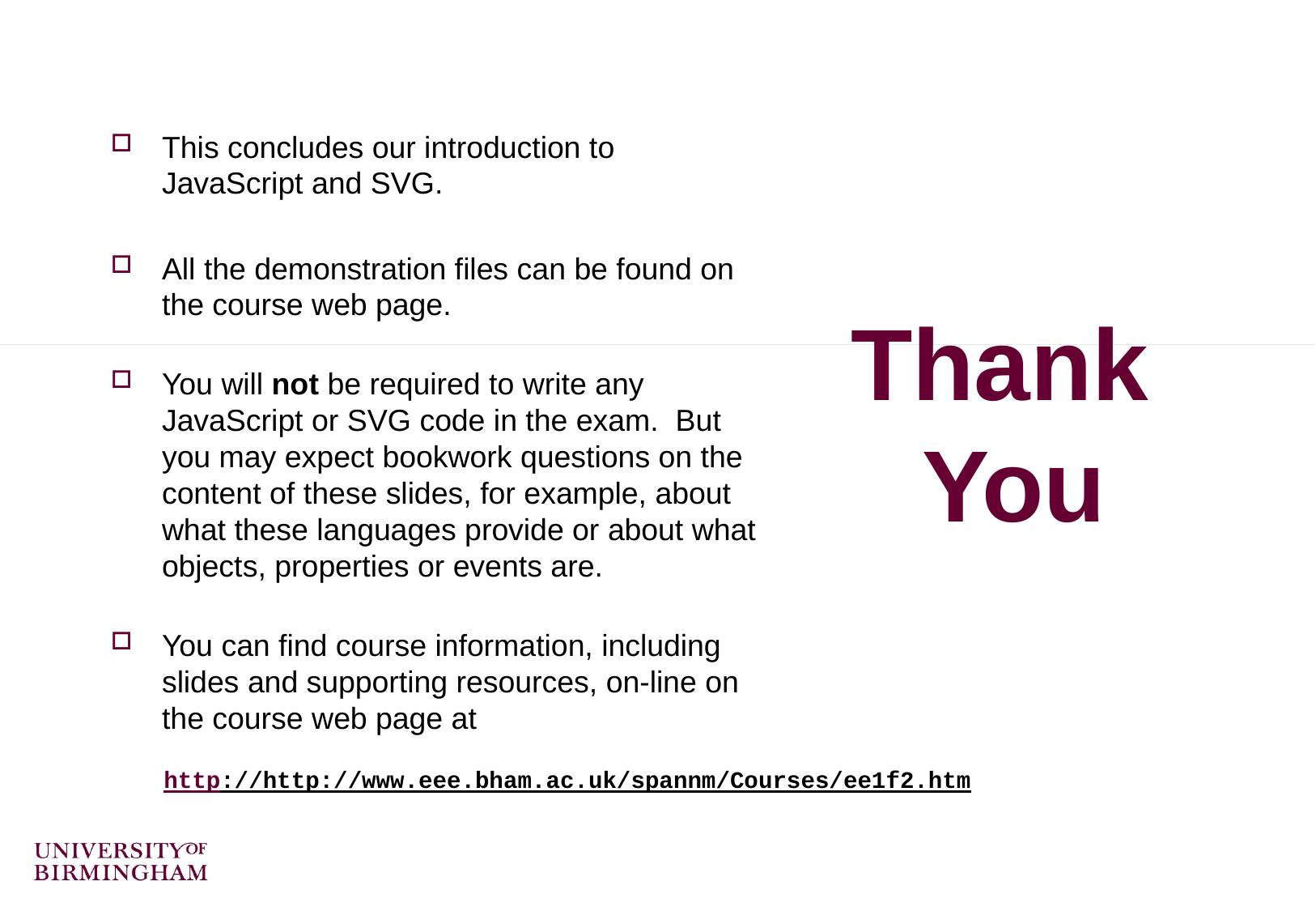

This concludes our introduction to JavaScript and SVG.

All the demonstration files can be found on the course web page.
You will not be required to write any JavaScript or SVG code in the exam.  But you may expect bookwork questions on the content of these slides, for example, about what these languages provide or about what objects, properties or events are.
You can find course information, including slides and supporting resources, on-line on the course web page at

Thank
You

http://http://www.eee.bham.ac.uk/spannm/Courses/ee1f2.htm